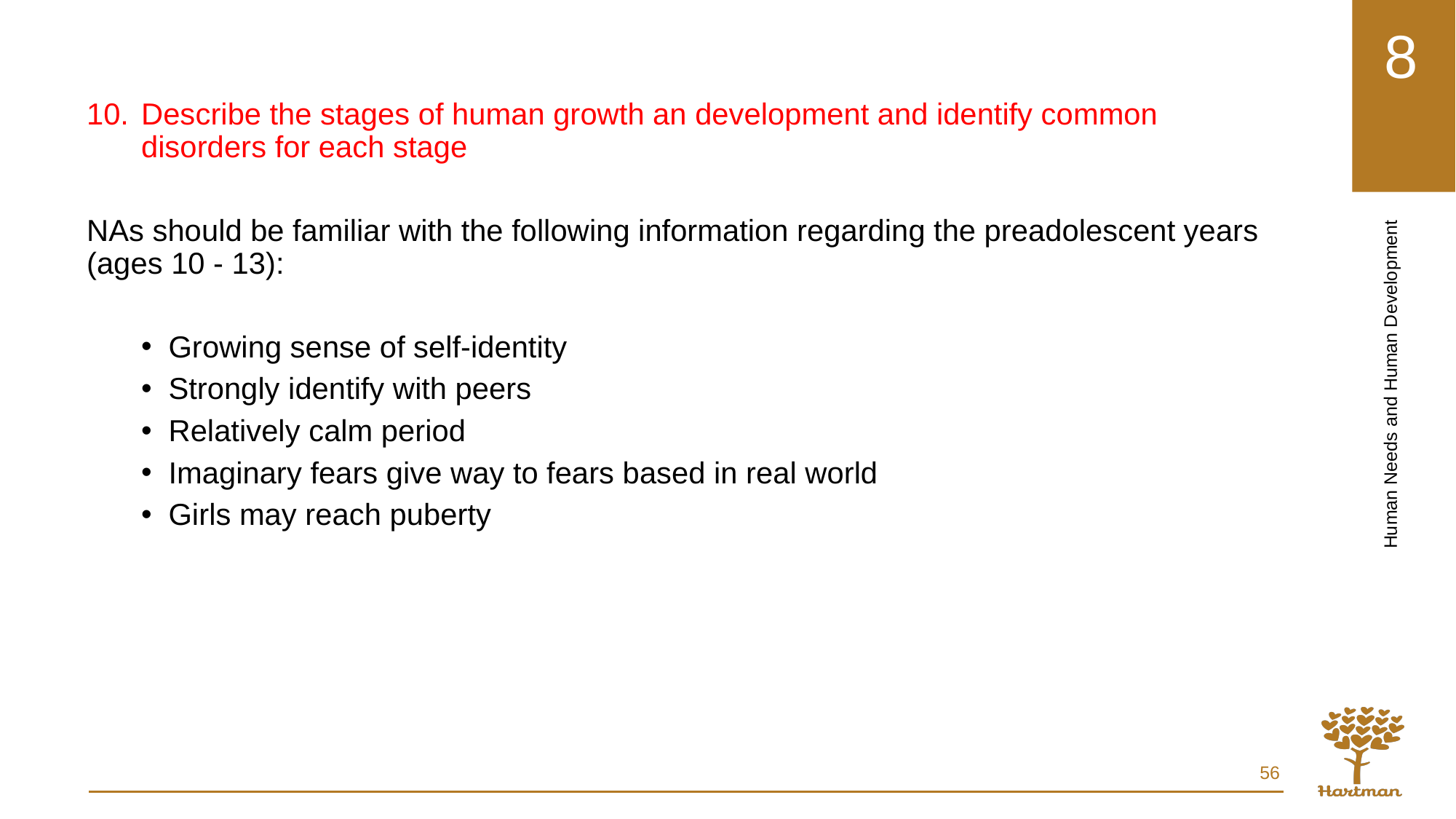

Describe the stages of human growth an development and identify common disorders for each stage

NAs should be familiar with the following information regarding the preadolescent years (ages 10 - 13):

Growing sense of self-identity
Strongly identify with peers
Relatively calm period
Imaginary fears give way to fears based in real world
Girls may reach puberty

56